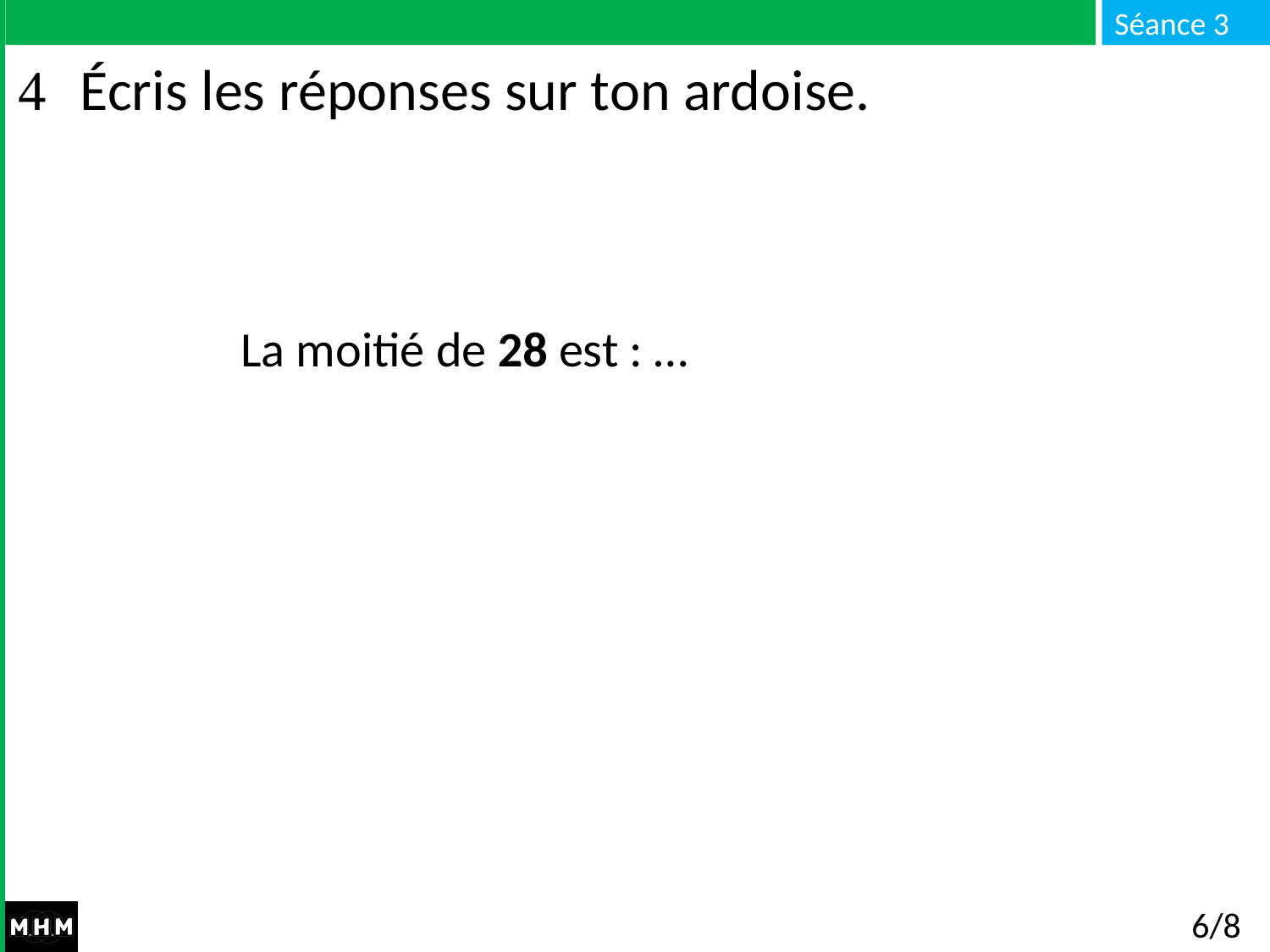

# Écris les réponses sur ton ardoise.
La moitié de 28 est : …

6/8